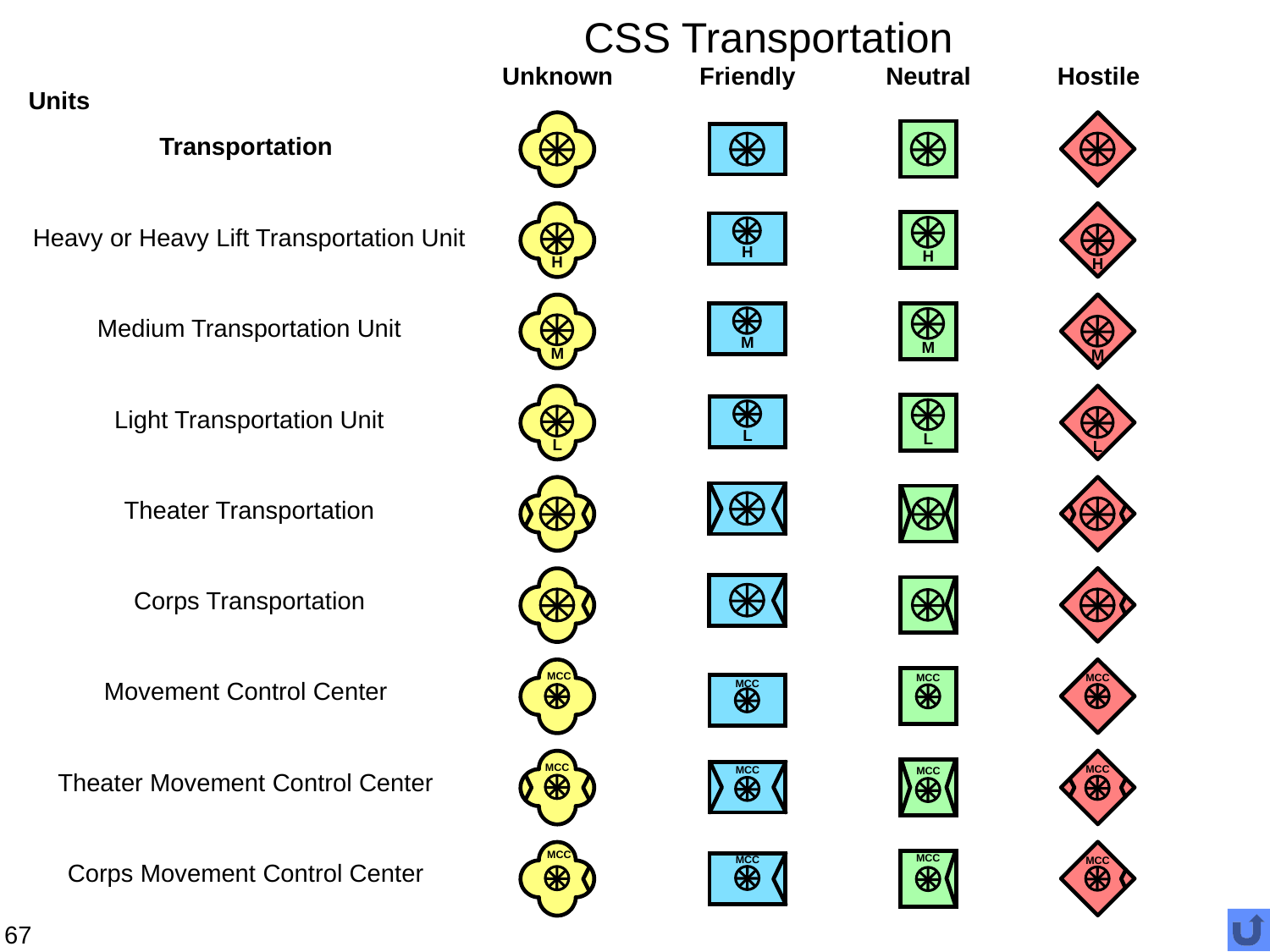

# CSS Transportation
Unknown
Friendly
Neutral
Hostile
Units

Transportation

H

H

H

H
Heavy or Heavy Lift Transportation Unit

M

M

M

M
Medium Transportation Unit

L

L

L

L
Light Transportation Unit

Theater Transportation

Corps Transportation

MCC

MCC

MCC

MCC

Movement Control Center

MCC

MCC

MCC

MCC

Theater Movement Control Center

MCC

MCC

MCC

MCC

Corps Movement Control Center
67